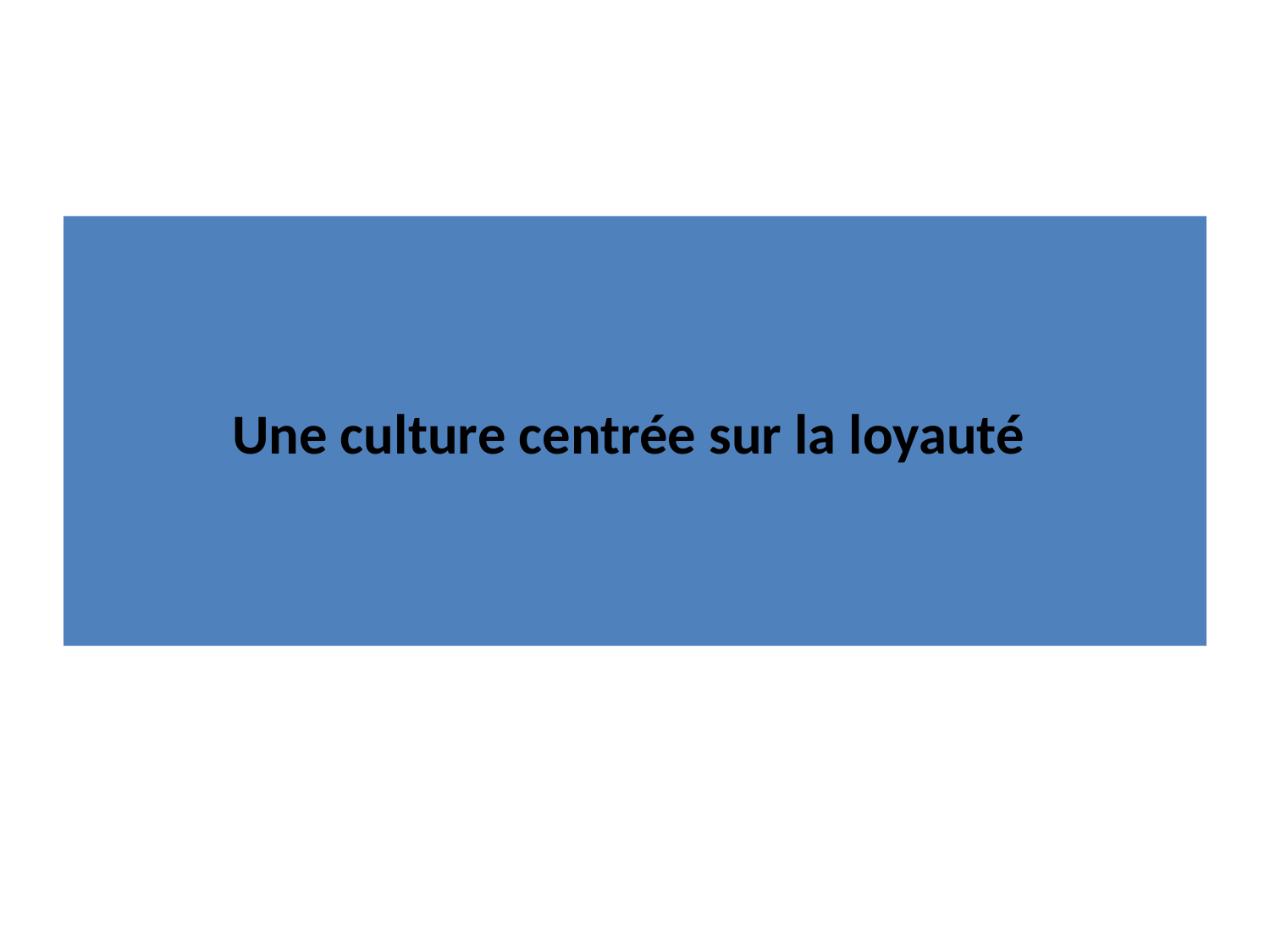

# Une culture centrée sur la loyauté